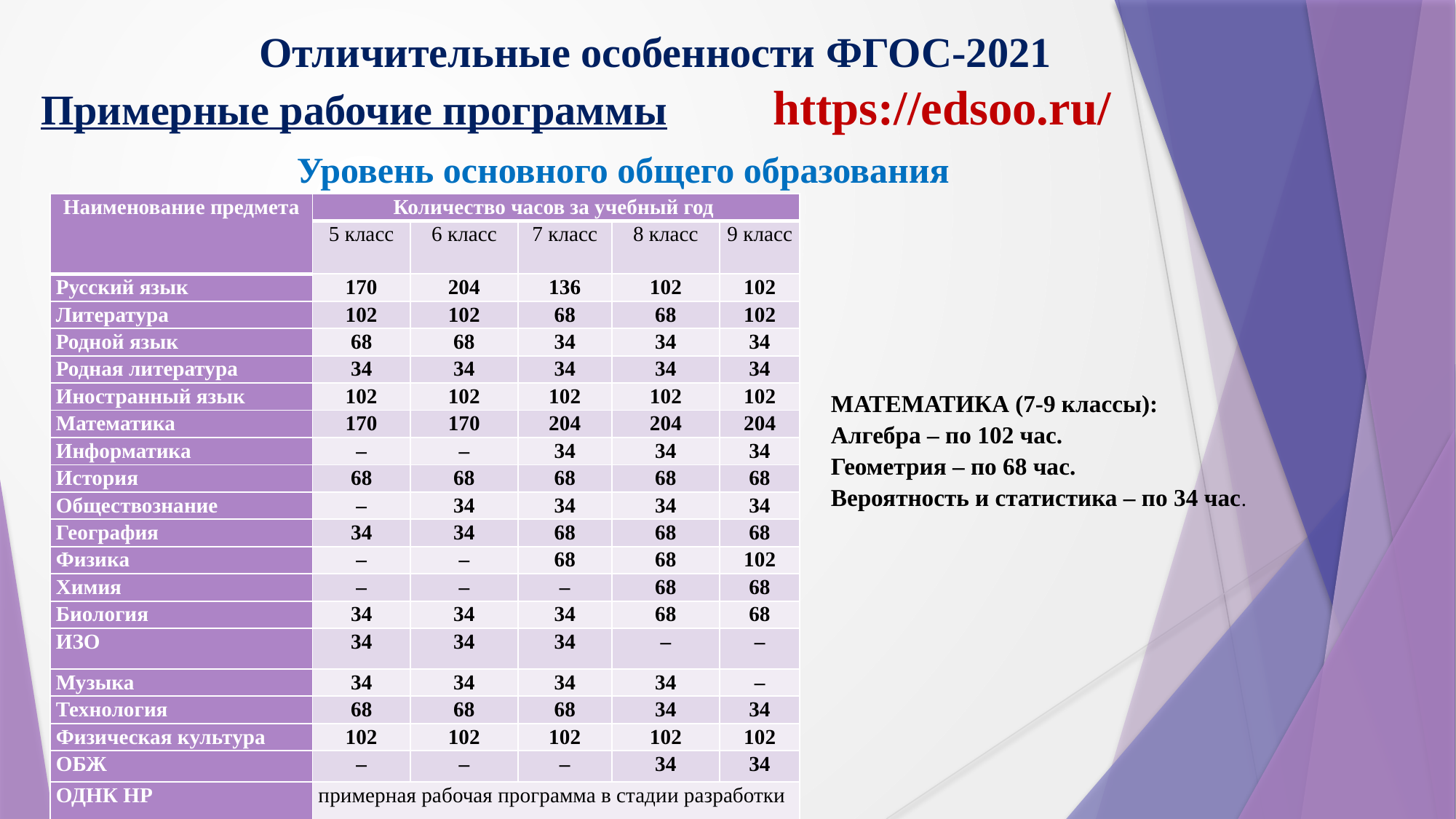

# Отличительные особенности ФГОС-2021 Примерные рабочие программы          https://edsoo.ru/ Уровень основного общего образования
| Наименование предмета | Количество часов за учебный год |  |  |  |  |
| --- | --- | --- | --- | --- | --- |
|  | 5 класс | 6 класс | 7 класс | 8 класс | 9 класс |
| Русский язык | 170 | 204 | 136 | 102 | 102 |
| Литература | 102 | 102 | 68 | 68 | 102 |
| Родной язык | 68 | 68 | 34 | 34 | 34 |
| Родная литература | 34 | 34 | 34 | 34 | 34 |
| Иностранный язык | 102 | 102 | 102 | 102 | 102 |
| Математика | 170 | 170 | 204 | 204 | 204 |
| Информатика | – | – | 34 | 34 | 34 |
| История | 68 | 68 | 68 | 68 | 68 |
| Обществознание | – | 34 | 34 | 34 | 34 |
| География | 34 | 34 | 68 | 68 | 68 |
| Физика | – | – | 68 | 68 | 102 |
| Химия | – | – | – | 68 | 68 |
| Биология | 34 | 34 | 34 | 68 | 68 |
| ИЗО | 34 | 34 | 34 | – | – |
| Музыка | 34 | 34 | 34 | 34 | – |
| Технология | 68 | 68 | 68 | 34 | 34 |
| Физическая культура | 102 | 102 | 102 | 102 | 102 |
| ОБЖ | – | – | – | 34 | 34 |
| ОДНК НР | примерная рабочая программа в стадии разработки |  |  |  |  |
МАТЕМАТИКА (7-9 классы):
Алгебра – по 102 час.
Геометрия – по 68 час.
Вероятность и статистика – по 34 час.